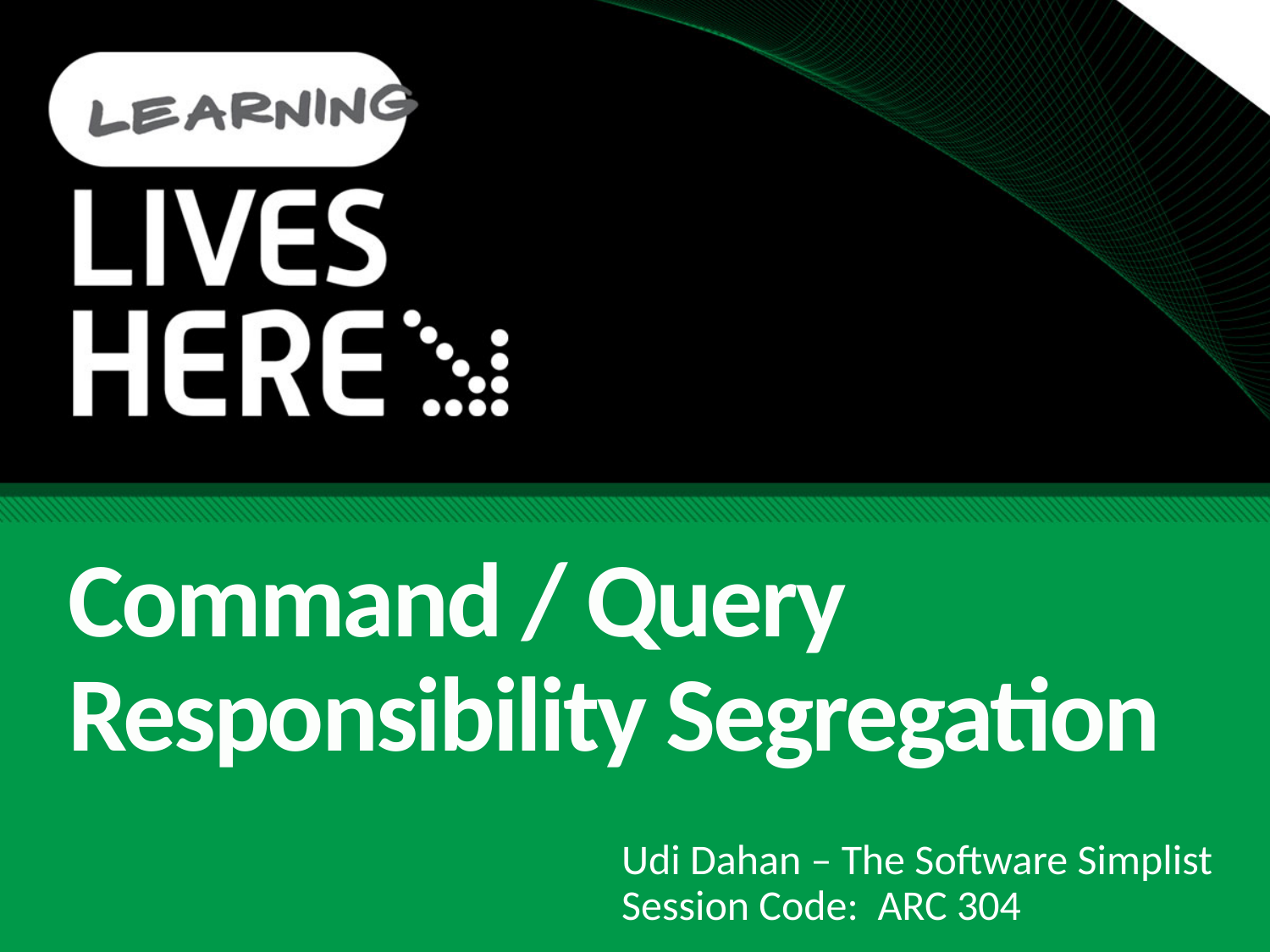

# Command / Query Responsibility Segregation

Udi Dahan – The Software Simplist
Session Code:  ARC 304